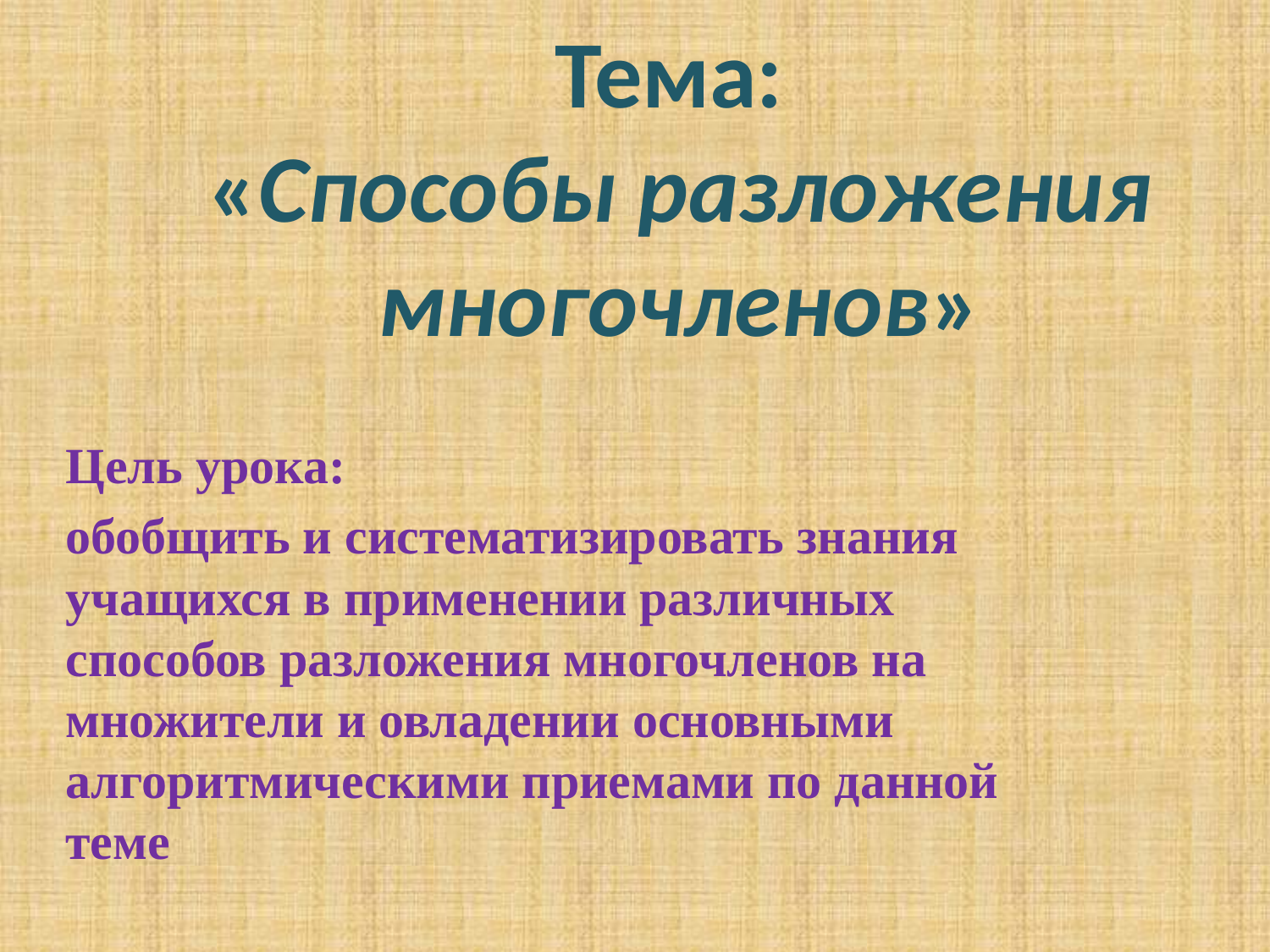

# Тема: «Способы разложения многочленов»
Цель урока:
обобщить и систематизировать знания учащихся в применении различных способов разложения многочленов на множители и овладении основными алгоритмическими приемами по данной теме